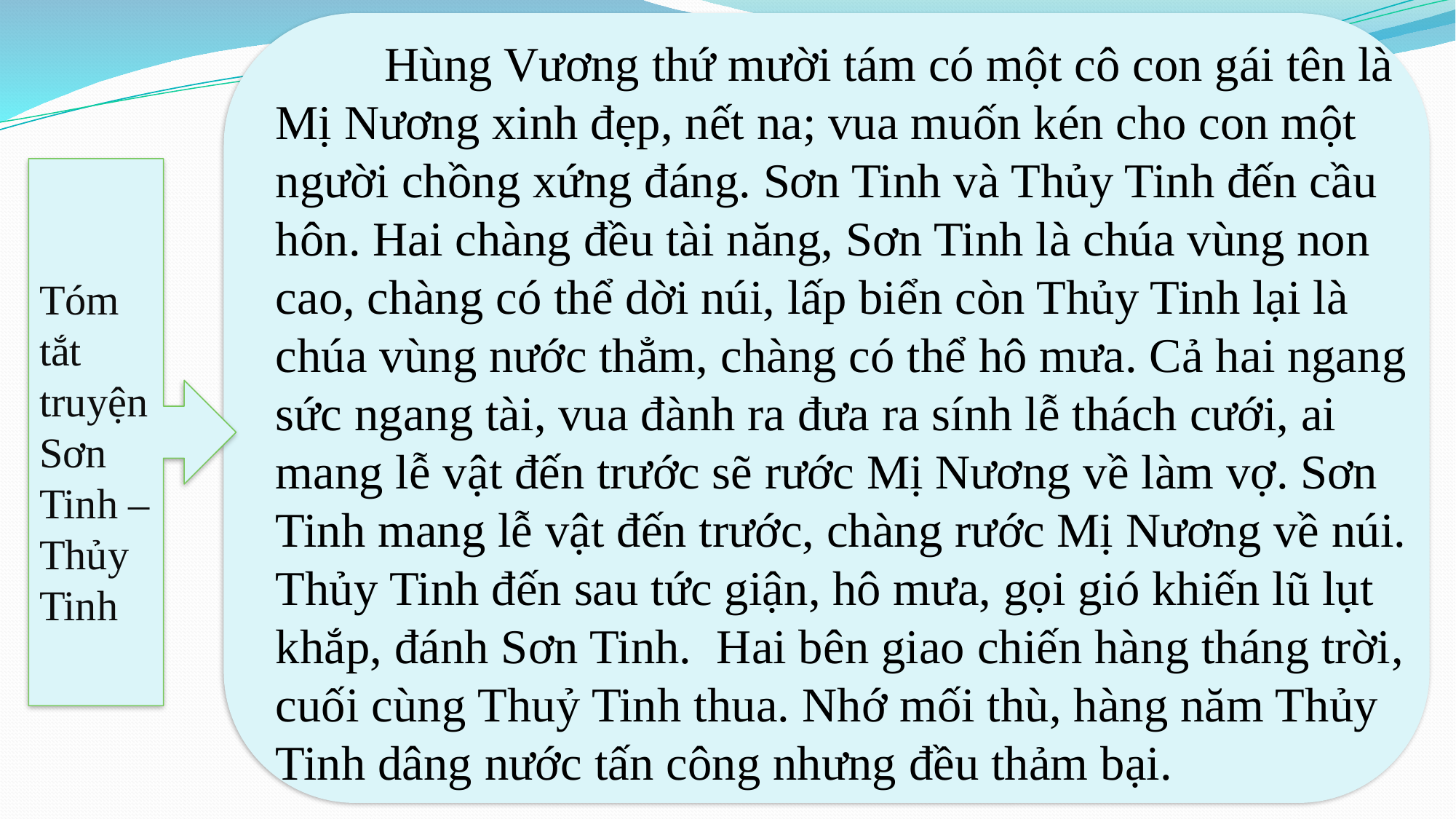

Hùng Vương thứ mười tám có một cô con gái tên là Mị Nương xinh đẹp, nết na; vua muốn kén cho con một người chồng xứng đáng. Sơn Tinh và Thủy Tinh đến cầu hôn. Hai chàng đều tài năng, Sơn Tinh là chúa vùng non cao, chàng có thể dời núi, lấp biển còn Thủy Tinh lại là chúa vùng nước thẳm, chàng có thể hô mưa. Cả hai ngang sức ngang tài, vua đành ra đưa ra sính lễ thách cưới, ai mang lễ vật đến trước sẽ rước Mị Nương về làm vợ. Sơn Tinh mang lễ vật đến trước, chàng rước Mị Nương về núi. Thủy Tinh đến sau tức giận, hô mưa, gọi gió khiến lũ lụt khắp, đánh Sơn Tinh.  Hai bên giao chiến hàng tháng trời, cuối cùng Thuỷ Tinh thua. Nhớ mối thù, hàng năm Thủy Tinh dâng nước tấn công nhưng đều thảm bại.

Tóm tắt truyện
Sơn Tinh – Thủy Tinh